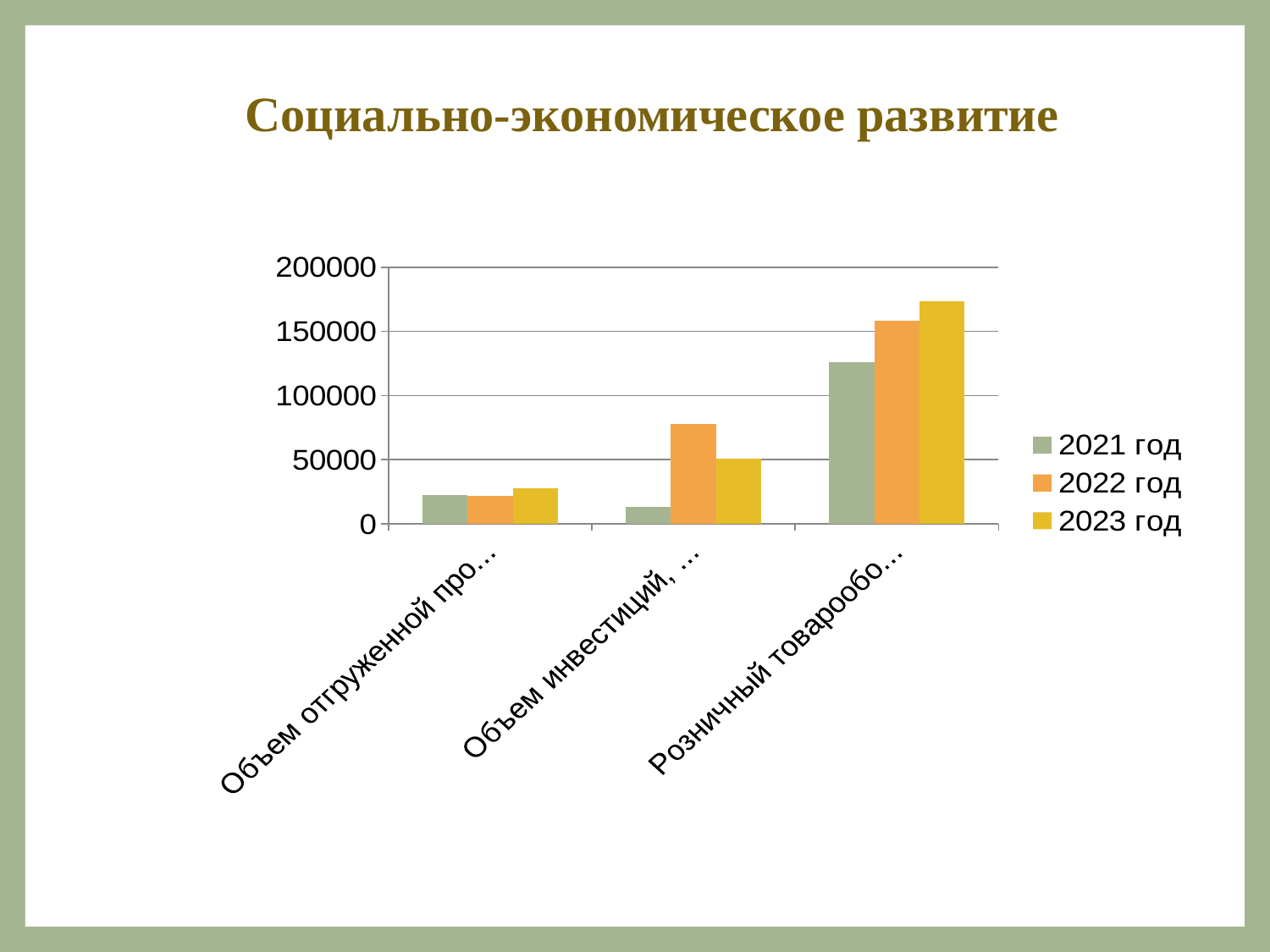

Социально-экономическое развитие

### Chart

| Category | 2021 год | 2022 год | 2023 год |
|---|---|---|---|
| Объем отгруженной продукции, тыс. руб. | 22617.0 | 21832.1 | 27805.2 |
| Объем инвестиций, тыс.руб. | 13400.0 | 77700.0 | 50900.0 |
| Розничный товарооборот, тыс.руб. | 126096.0 | 158481.6 | 173850.0 |